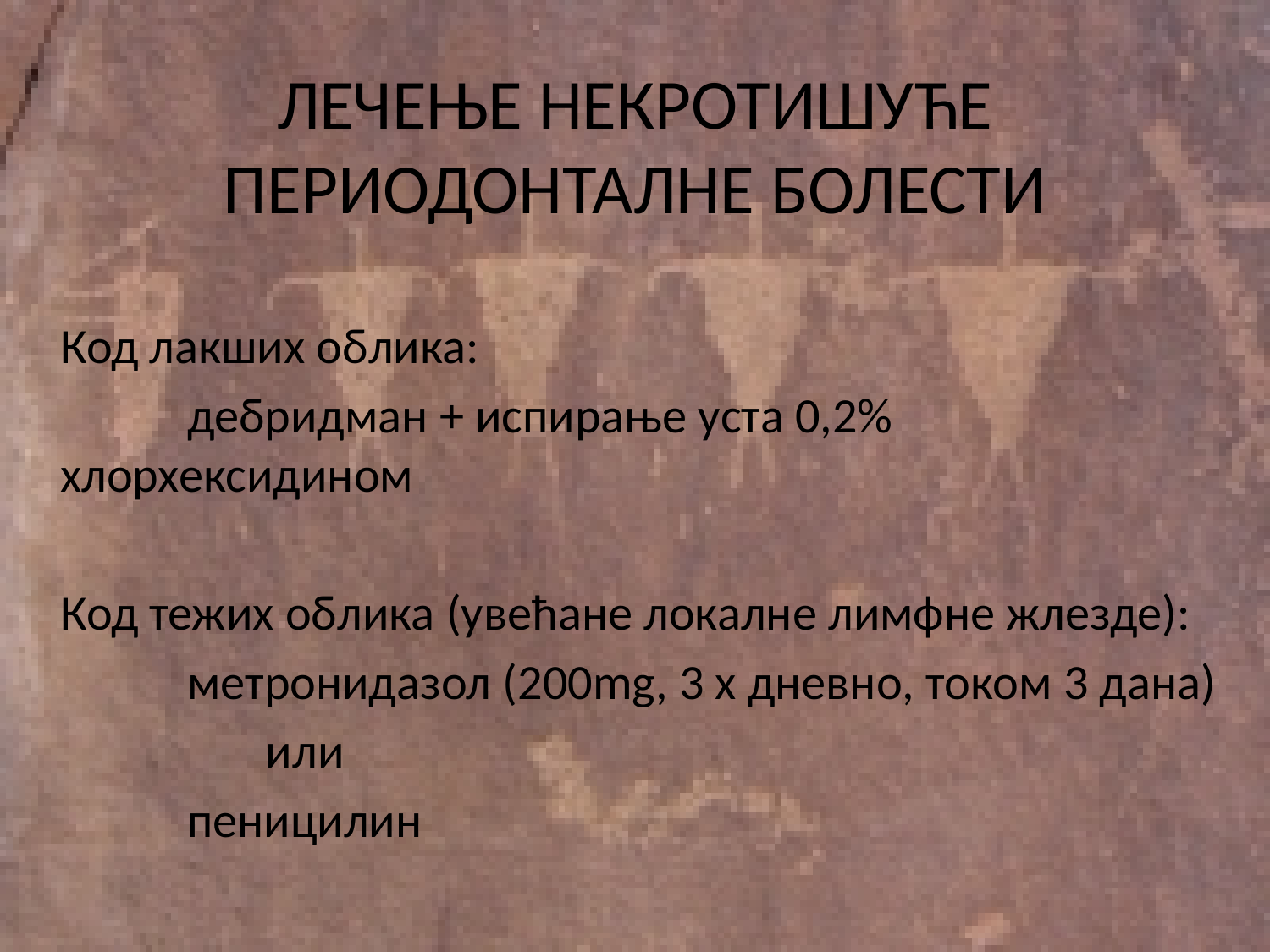

# ЛЕЧЕЊЕ НЕКРОТИШУЋЕ ПЕРИОДОНТАЛНЕ БОЛЕСТИ

	Код лакших облика:
		дебридман + испирање уста 0,2% хлорхексидином

	Код тежих облика (увећане локалне лимфне жлезде):
		метронидазол (200mg, 3 х дневно, током 3 дана)
		       или
		пеницилин